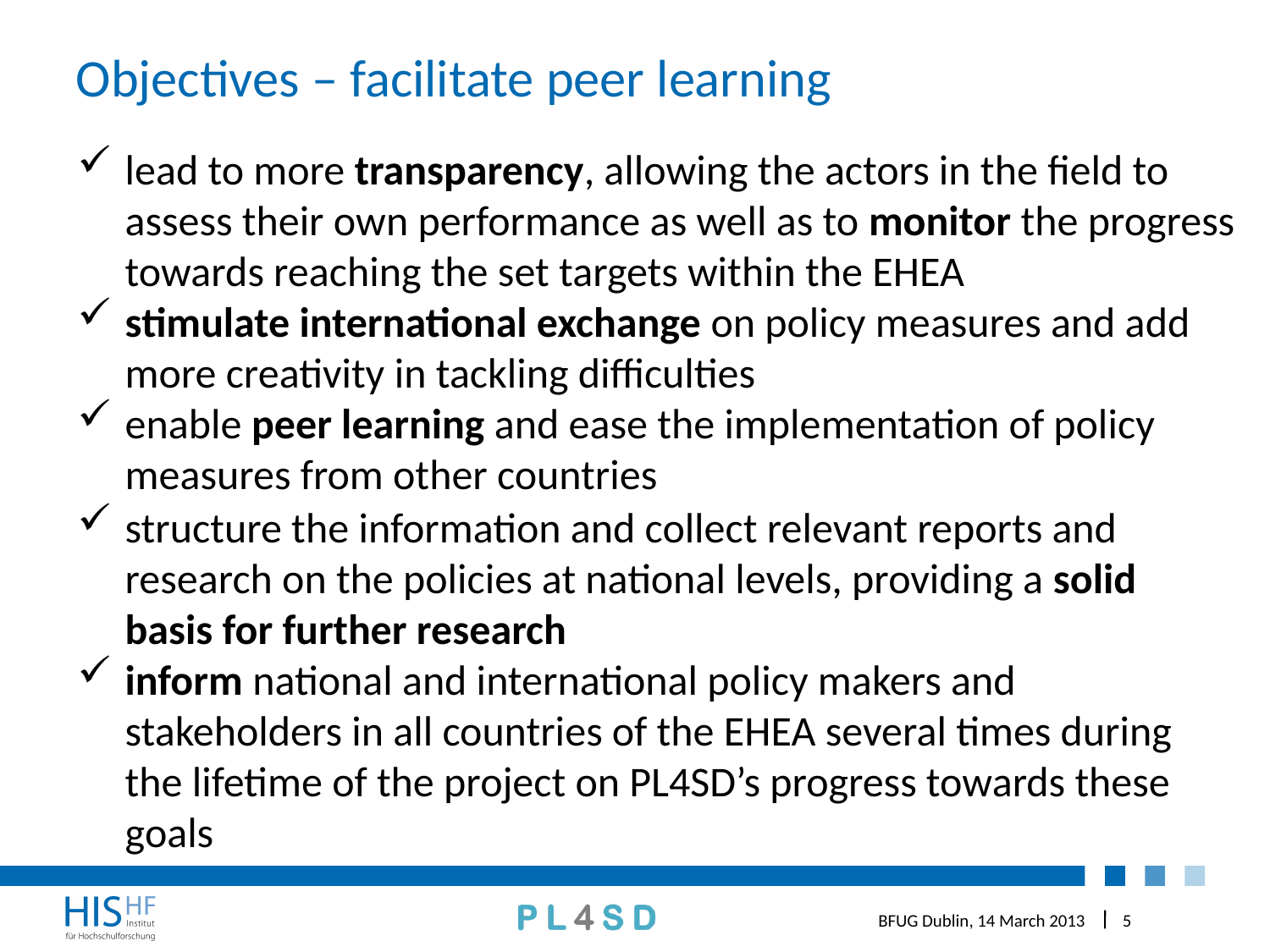

# Objectives – facilitate peer learning
lead to more transparency, allowing the actors in the field to assess their own performance as well as to monitor the progress towards reaching the set targets within the EHEA
stimulate international exchange on policy measures and add more creativity in tackling difficulties
enable peer learning and ease the implementation of policy measures from other countries
structure the information and collect relevant reports and research on the policies at national levels, providing a solid basis for further research
inform national and international policy makers and stakeholders in all countries of the EHEA several times during the lifetime of the project on PL4SD’s progress towards these goals